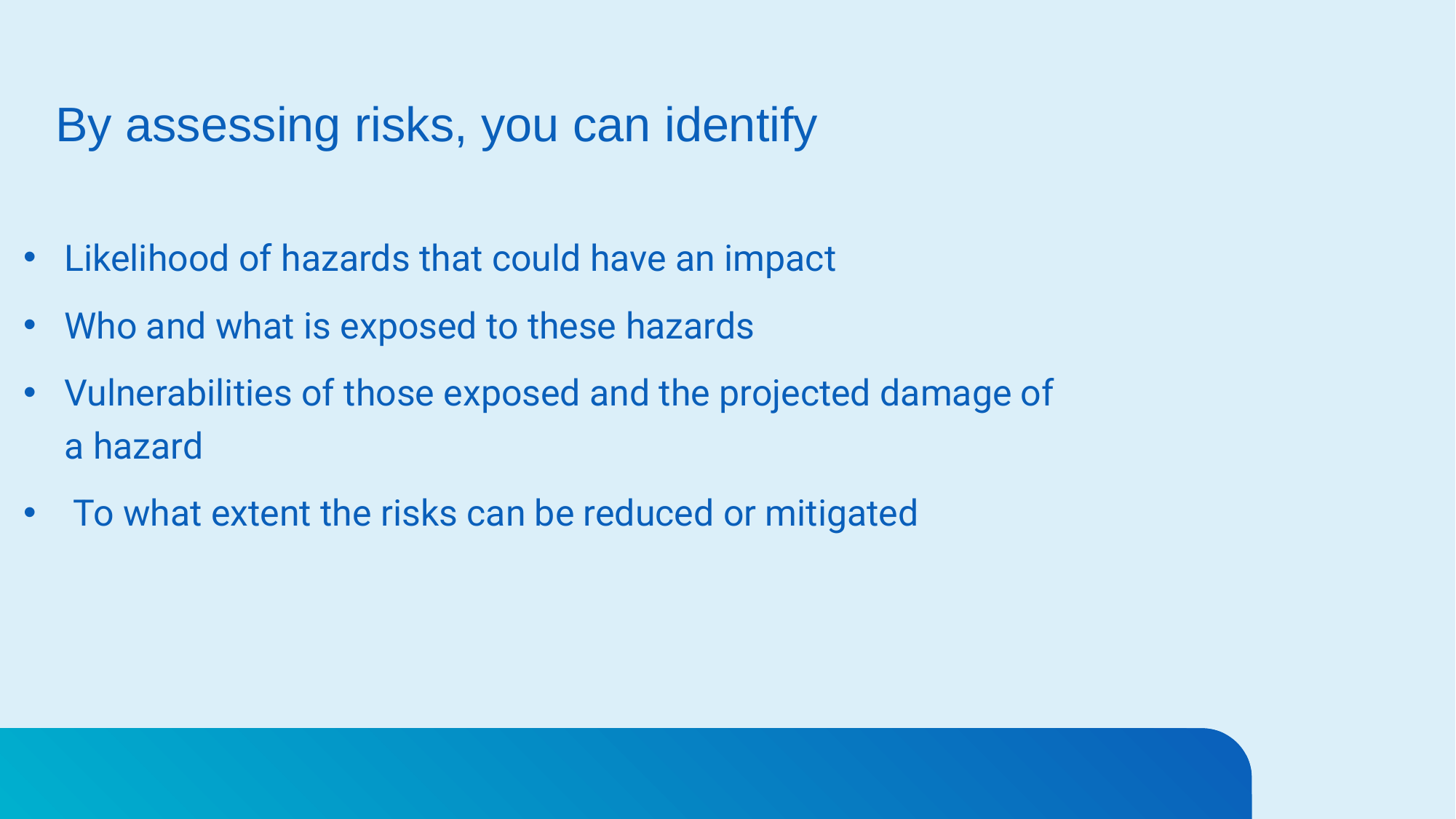

# By assessing risks, you can identify
Likelihood of hazards that could have an impact
Who and what is exposed to these hazards
Vulnerabilities of those exposed and the projected damage of a hazard
 To what extent the risks can be reduced or mitigated